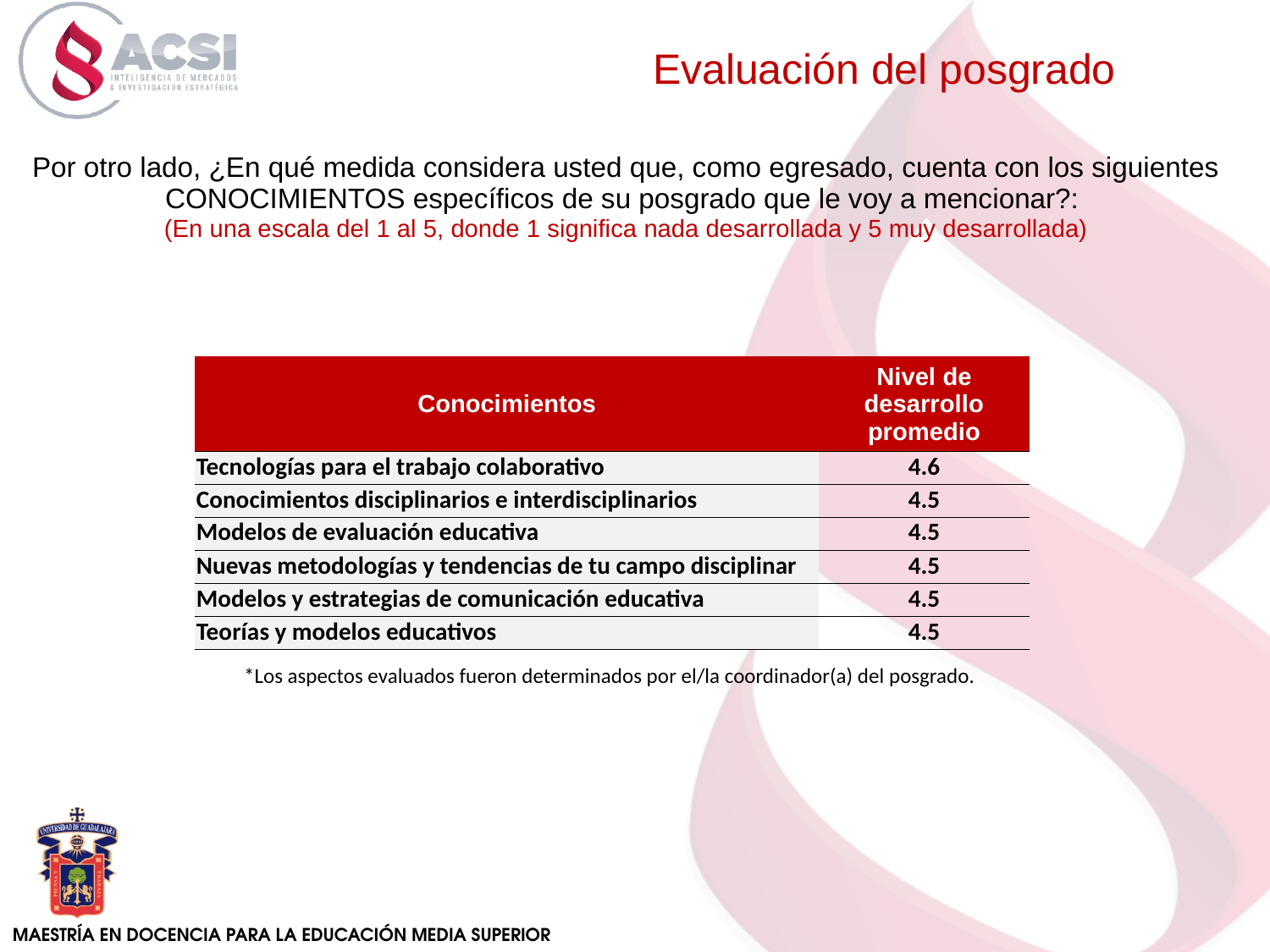

Evaluación del posgrado
Por otro lado, ¿En qué medida considera usted que, como egresado, cuenta con los siguientes CONOCIMIENTOS específicos de su posgrado que le voy a mencionar?:
(En una escala del 1 al 5, donde 1 significa nada desarrollada y 5 muy desarrollada)
| Conocimientos | Nivel de desarrollo promedio |
| --- | --- |
| Tecnologías para el trabajo colaborativo | 4.6 |
| Conocimientos disciplinarios e interdisciplinarios | 4.5 |
| Modelos de evaluación educativa | 4.5 |
| Nuevas metodologías y tendencias de tu campo disciplinar | 4.5 |
| Modelos y estrategias de comunicación educativa | 4.5 |
| Teorías y modelos educativos | 4.5 |
*Los aspectos evaluados fueron determinados por el/la coordinador(a) del posgrado.